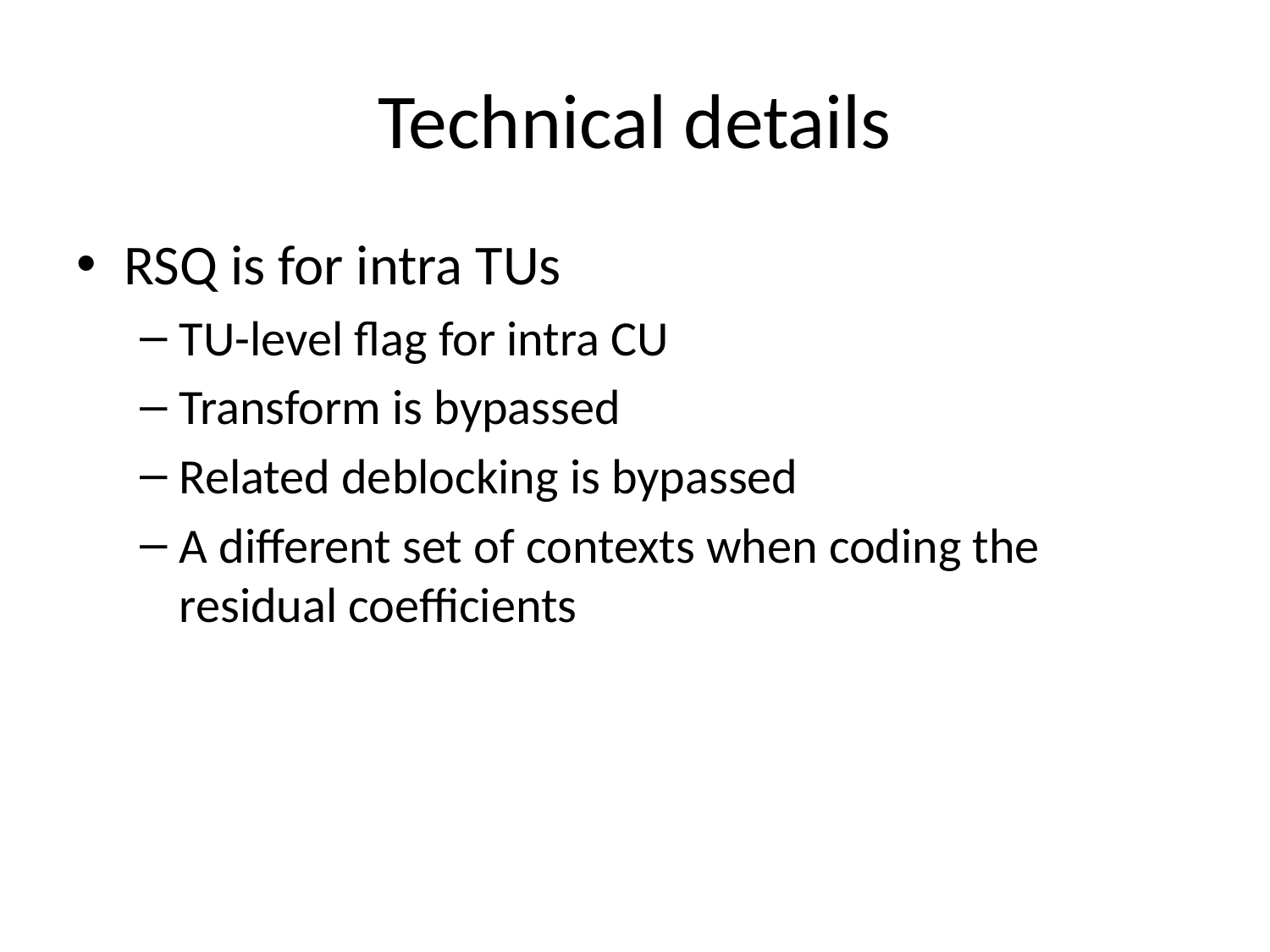

# Technical details
RSQ is for intra TUs
TU-level flag for intra CU
Transform is bypassed
Related deblocking is bypassed
A different set of contexts when coding the residual coefficients